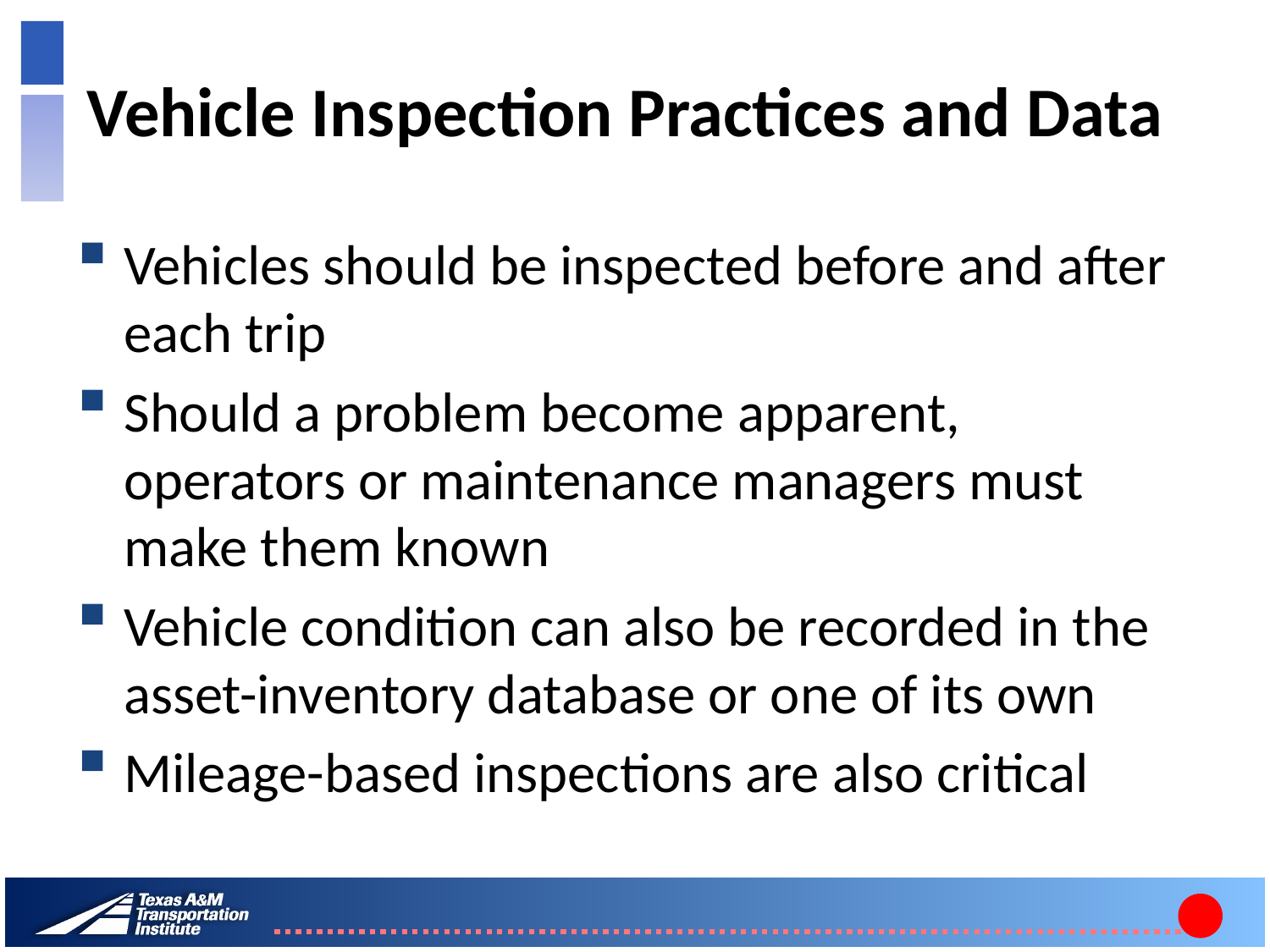

# Vehicle Inspection Practices and Data
Vehicles should be inspected before and after each trip
Should a problem become apparent, operators or maintenance managers must make them known
Vehicle condition can also be recorded in the asset-inventory database or one of its own
Mileage-based inspections are also critical